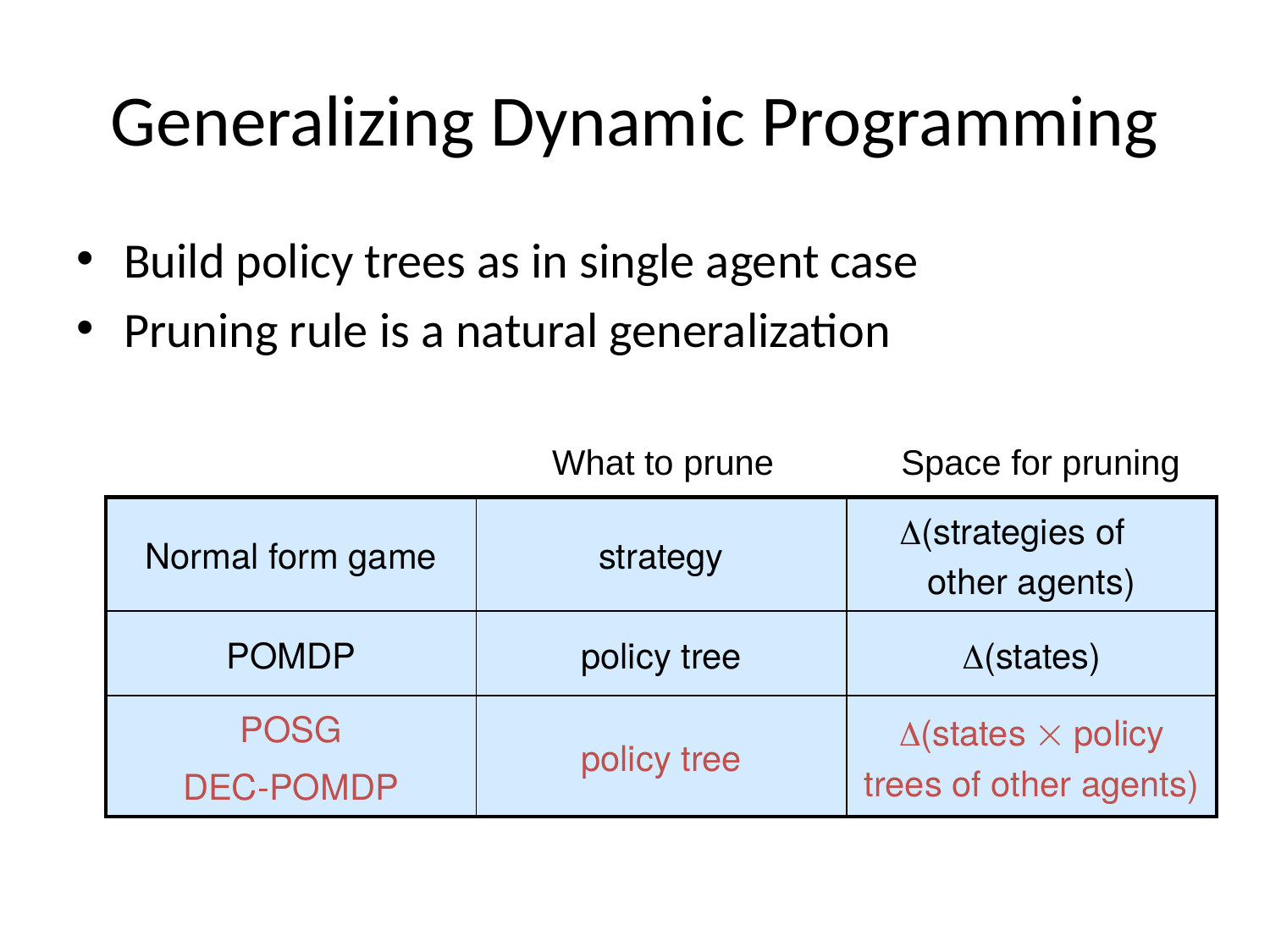

# Generalizing Dynamic Programming
Build policy trees as in single agent case
Pruning rule is a natural generalization
What to prune
Space for pruning
| Normal form game | strategy | Δ(strategies of other agents) |
| --- | --- | --- |
| POMDP | policy tree | Δ(states) |
| POSG DEC-POMDP | policy tree | Δ(states × policy trees of other agents) |